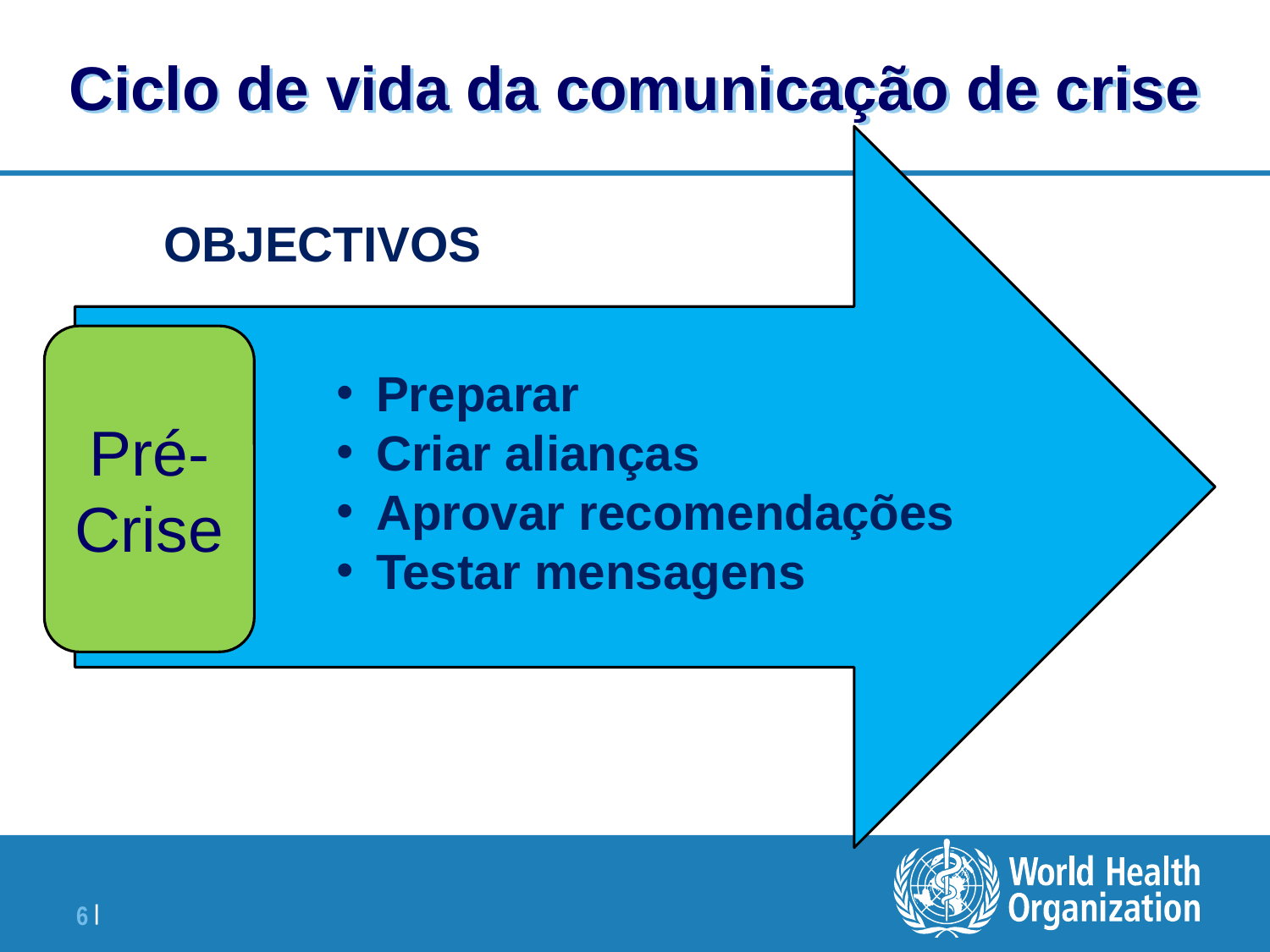

# Ciclo de vida da comunicação de crise

OBJECTIVOS
Pré-Crise
Preparar
Criar alianças
Aprovar recomendações
Testar mensagens